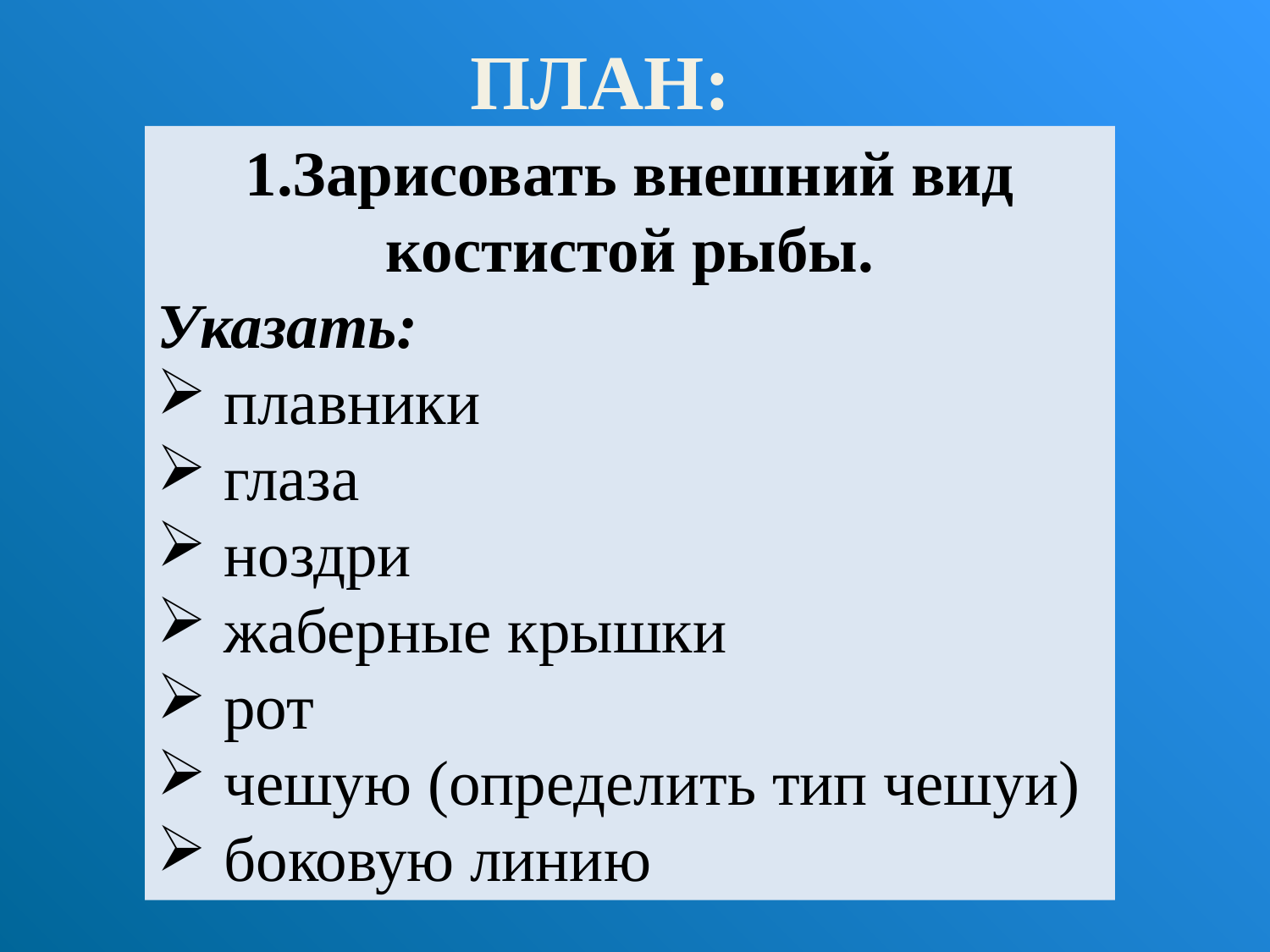

ПЛАН:
1.Зарисовать внешний вид костистой рыбы.
Указать:
 плавники
 глаза
 ноздри
 жаберные крышки
 рот
 чешую (определить тип чешуи)
 боковую линию